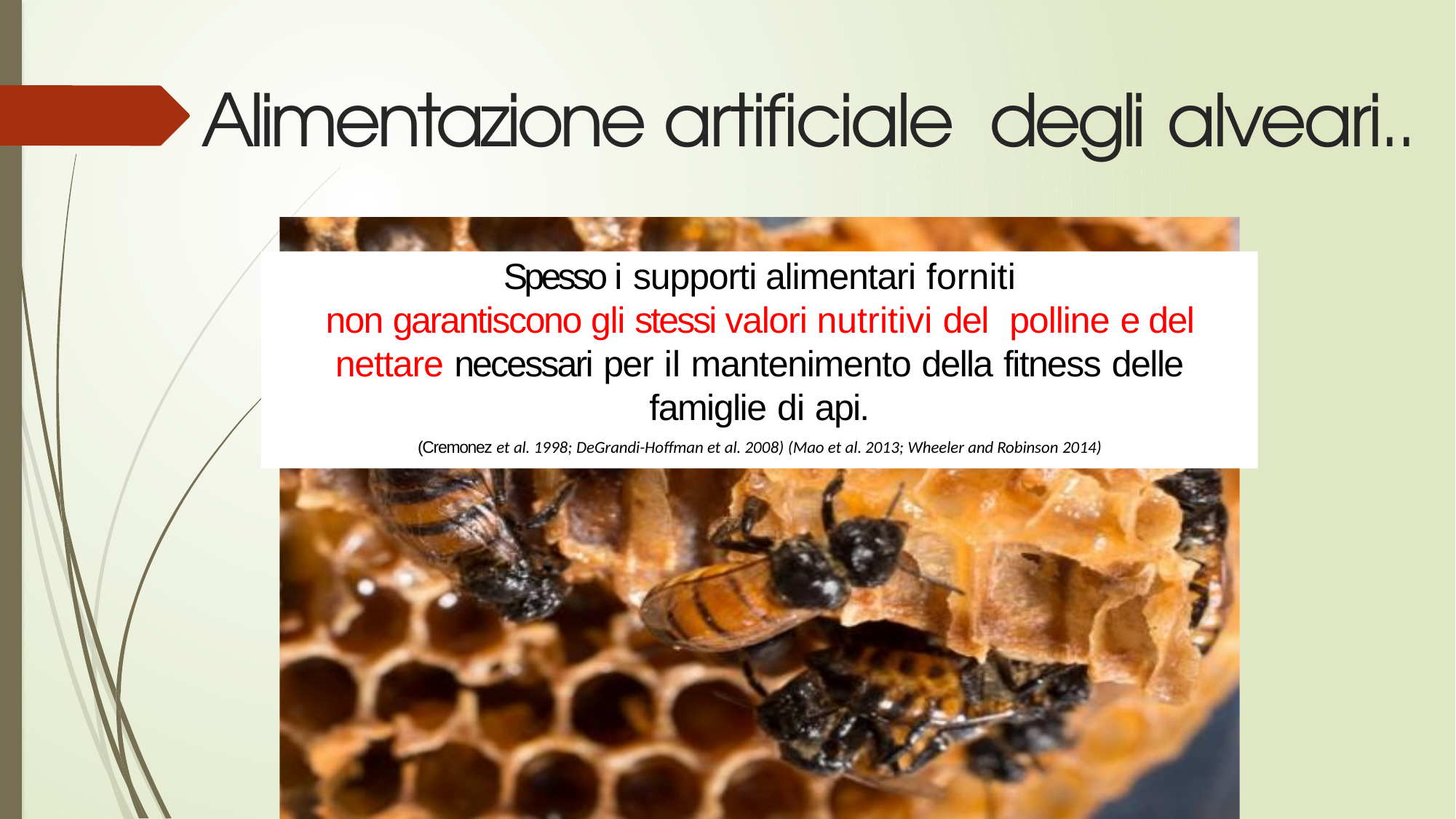

# Alimentazione artificiale  degli alveari..

Spesso i supporti alimentari forniti
non garantiscono gli stessi valori nutritivi del  polline e del nettare necessari per il mantenimento della fitness delle famiglie di api.
(Cremonez et al. 1998; DeGrandi-Hoffman et al. 2008) (Mao et al. 2013; Wheeler and Robinson 2014)
Alimentazione e massa grassa dell'ape: Rosario Sica 2024